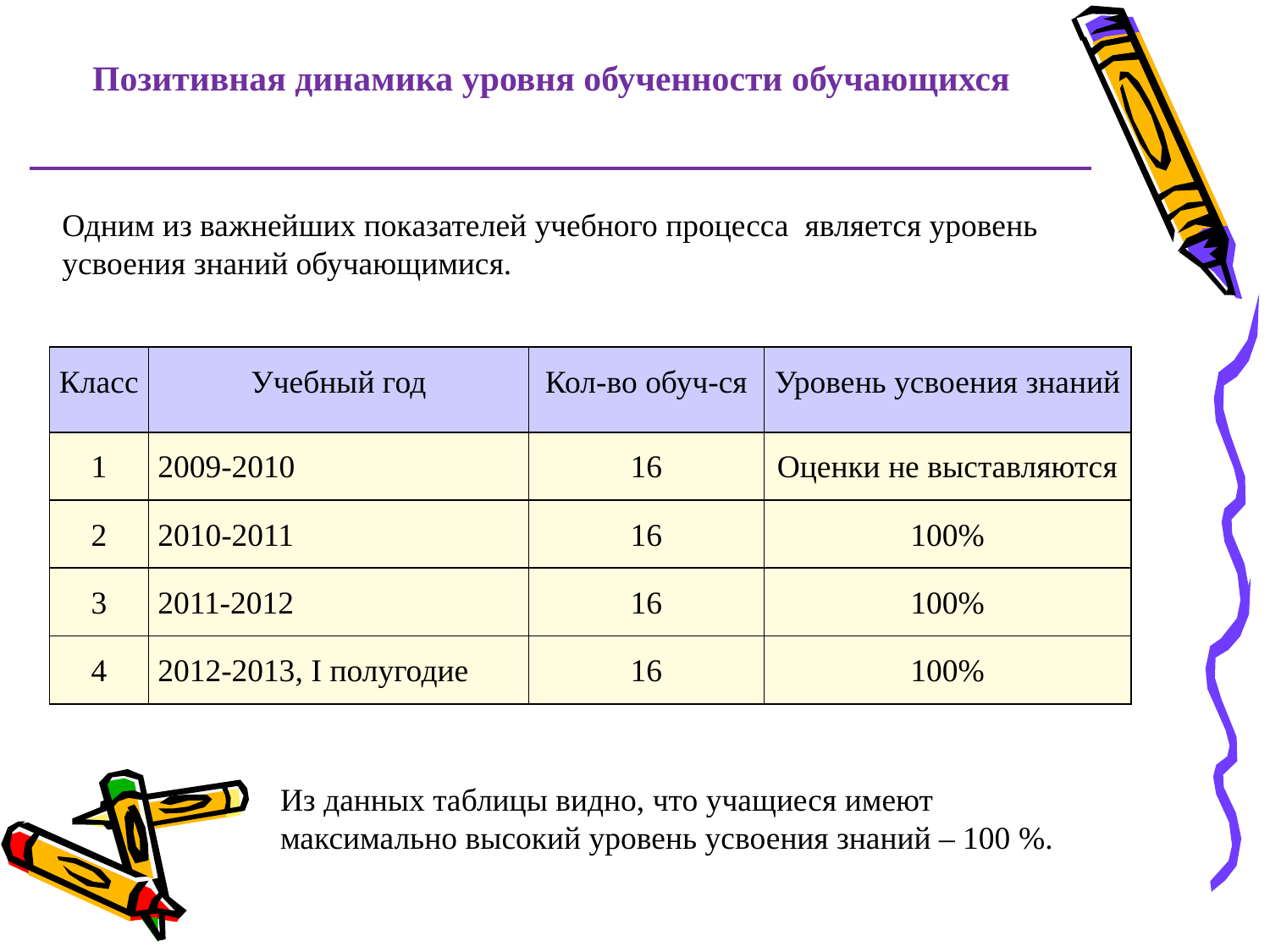

Позитивная динамика уровня обученности обучающихся
Одним из важнейших показателей учебного процесса  является уровень усвоения знаний обучающимися.

| Класс | Учебный год | Кол-во обуч-ся | Уровень усвоения знаний |
| --- | --- | --- | --- |
| 1 | 2009-2010 | 16 | Оценки не выставляются |
| 2 | 2010-2011 | 16 | 100% |
| 3 | 2011-2012 | 16 | 100% |
| 4 | 2012-2013, I полугодие | 16 | 100% |
Из данных таблицы видно, что учащиеся имеют максимально высокий уровень усвоения знаний – 100 %.